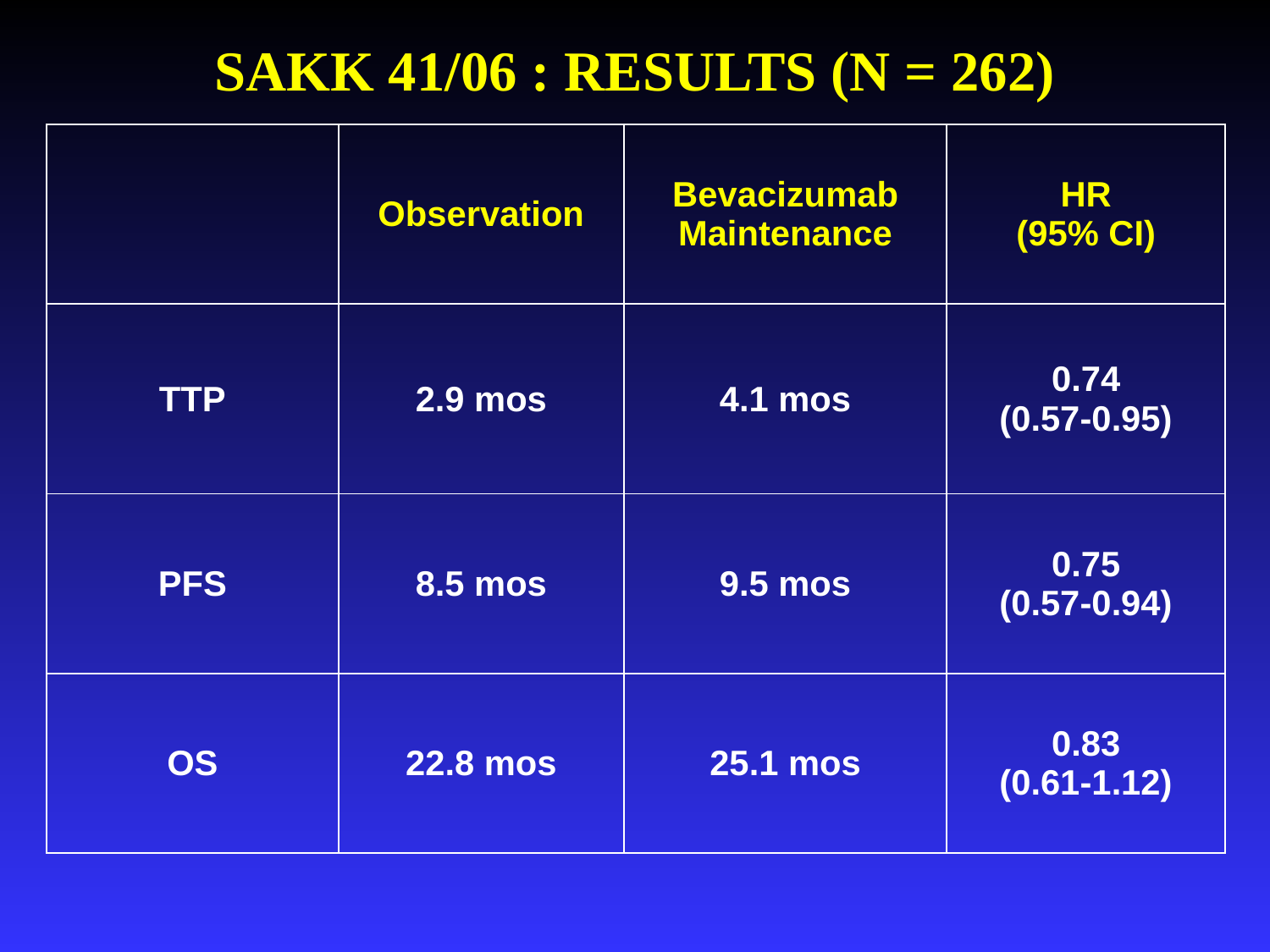

SAKK 41/06 : RESULTS (N = 262)
|  | Observation | Bevacizumab Maintenance | HR (95% CI) |
| --- | --- | --- | --- |
| TTP | 2.9 mos | 4.1 mos | 0.74 (0.57-0.95) |
| PFS | 8.5 mos | 9.5 mos | 0.75 (0.57-0.94) |
| OS | 22.8 mos | 25.1 mos | 0.83 (0.61-1.12) |